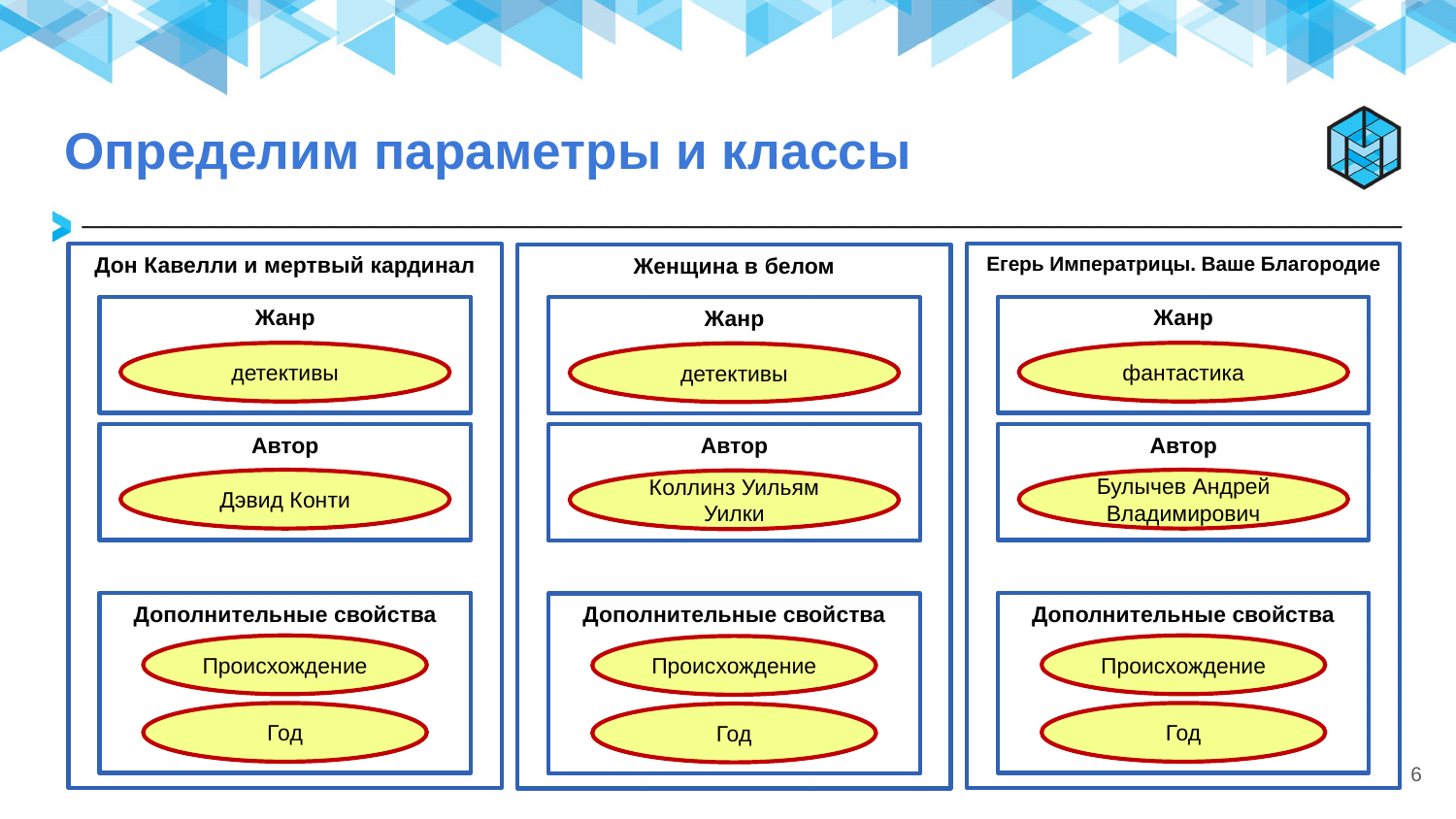

# Определим параметры и классы
Дон Кавелли и мертвый кардинал
Егерь Императрицы. Ваше Благородие
Женщина в белом
Жанр
Жанр
Жанр
детективы
фантастика
детективы
Автор
Автор
Автор
Дэвид Конти
Булычев Андрей Владимирович
Коллинз Уильям Уилки
Дополнительные свойства
Дополнительные свойства
Дополнительные свойства
Происхождение
Происхождение
Происхождение
Год
Год
Год
6